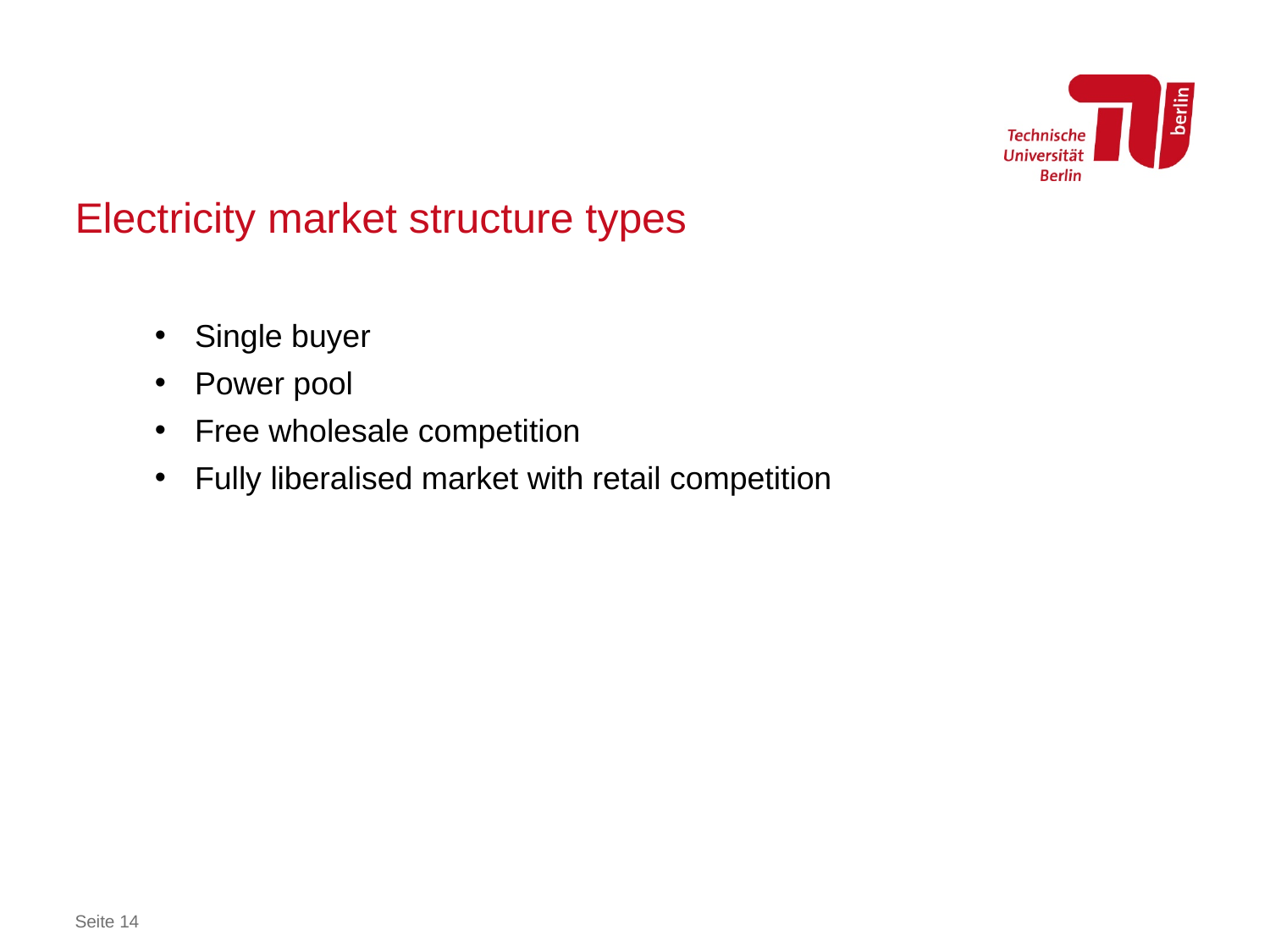

# Electricity market structure types

Single buyer
Power pool
Free wholesale competition
Fully liberalised market with retail competition

Seite 14